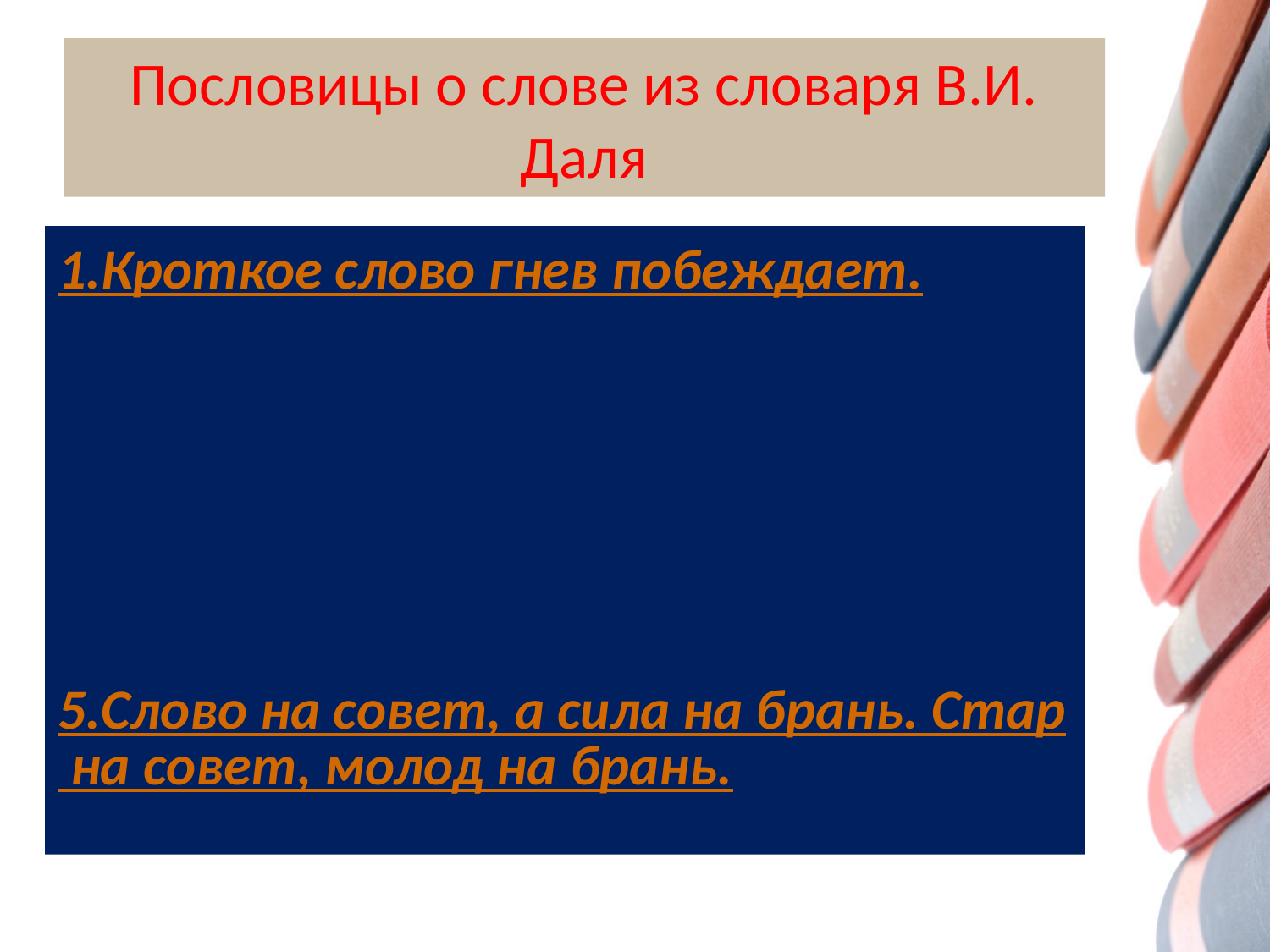

# Пословицы о слове из словаря В.И. Даля
1.Кроткое слово гнев побеждает.
2.Ласково слово, что вешний день.
3.Нетрудно ласково слово, да споро.
4.Дать слово - дело дворянское; помнить слово - крестьянское.
5.Слово на совет, а сила на брань. Стар на совет, молод на брань.